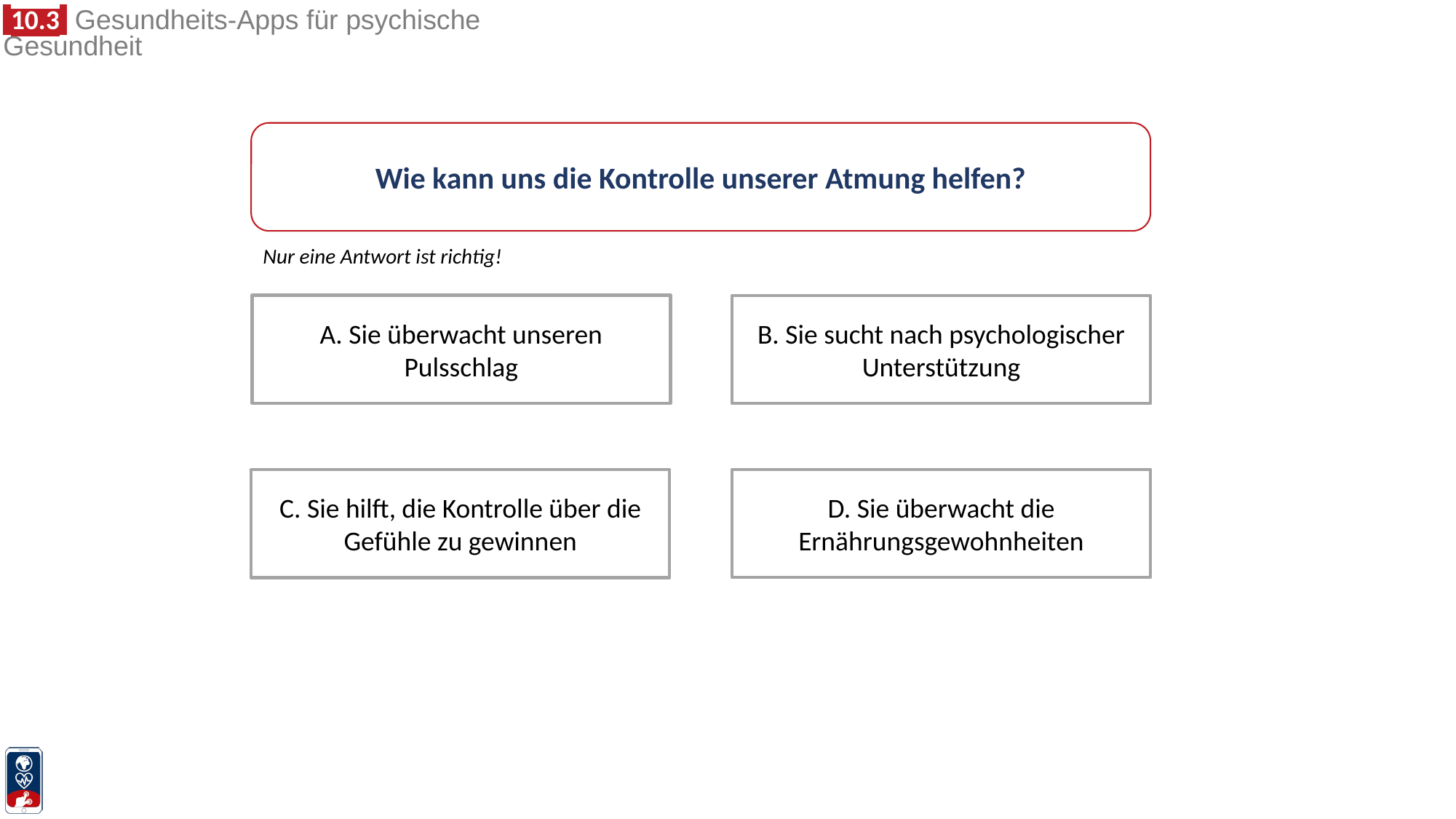

Wie kann uns die Kontrolle unserer Atmung helfen?
Nur eine Antwort ist richtig!
A. Sie überwacht unseren Pulsschlag
B. Sie sucht nach psychologischer Unterstützung
D. Sie überwacht die Ernährungsgewohnheiten
C. Sie hilft, die Kontrolle über die Gefühle zu gewinnen